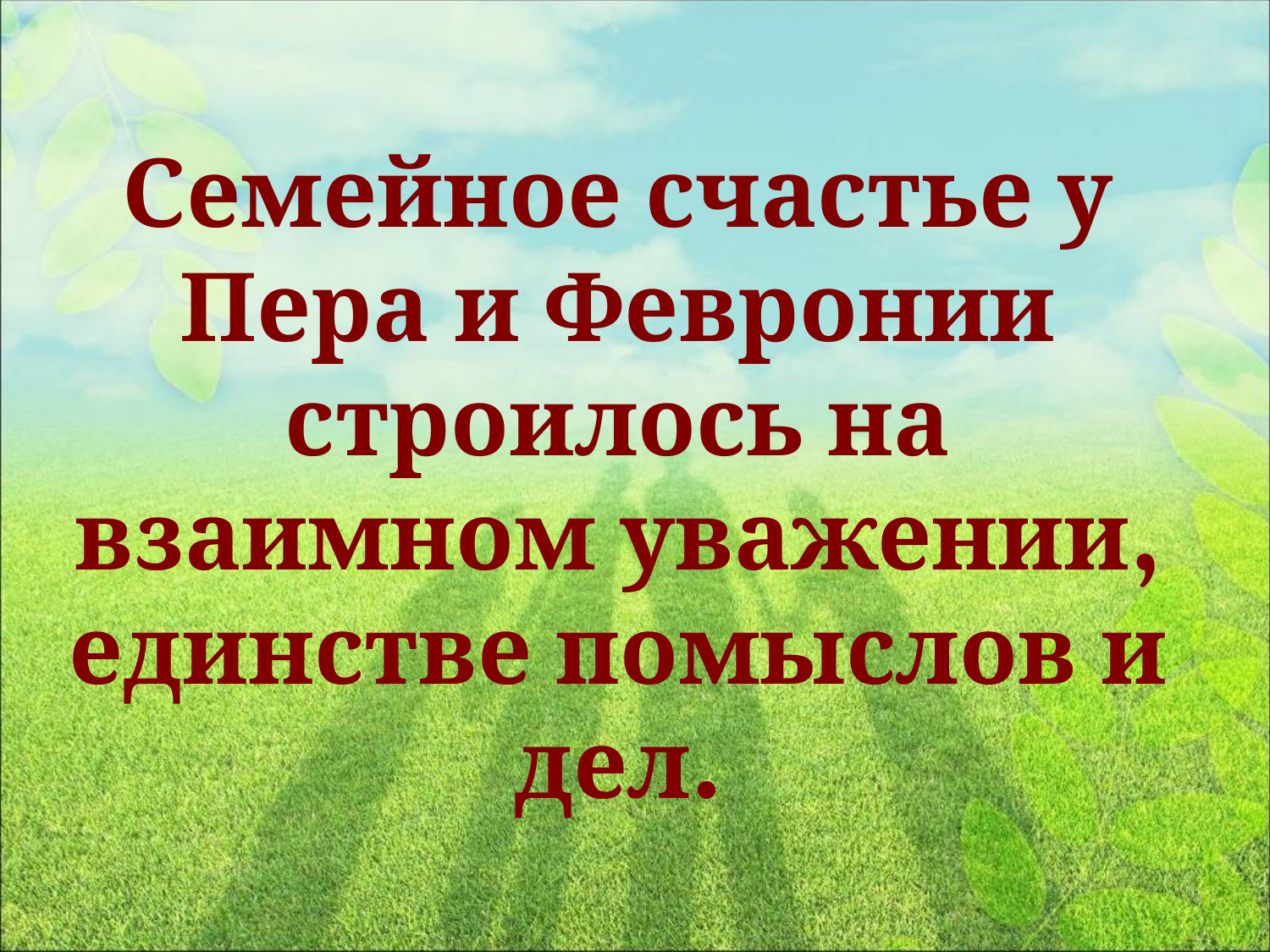

# Семейное счастье у Пера и Февронии строилось на взаимном уважении, единстве помыслов и дел.